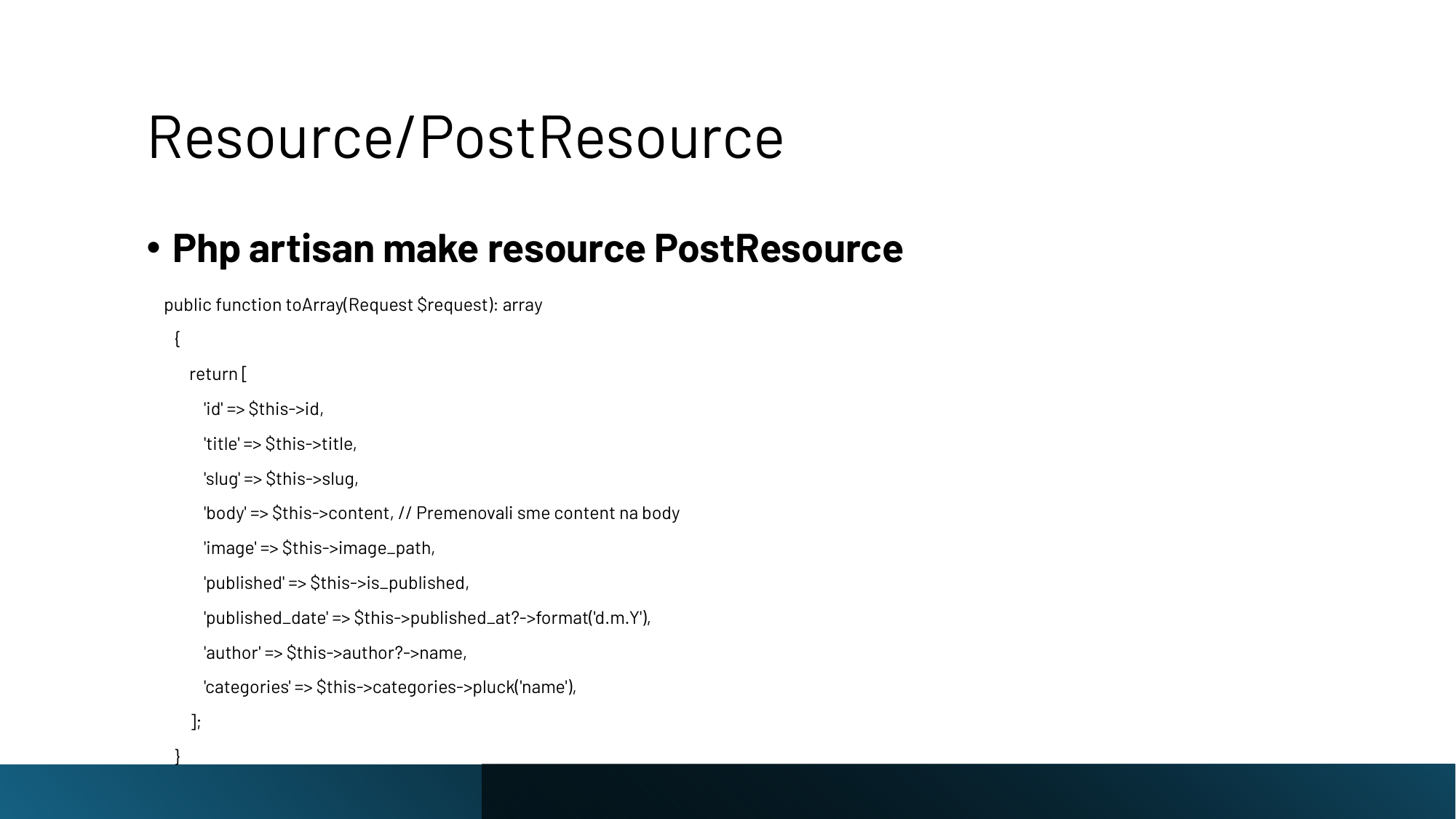

# Resource/PostResource
Php artisan make resource PostResource
 public function toArray(Request $request): array
    {
        return [
            'id' => $this->id,
            'title' => $this->title,
            'slug' => $this->slug,
            'body' => $this->content, // Premenovali sme content na body
            'image' => $this->image_path,
            'published' => $this->is_published,
            'published_date' => $this->published_at?->format('d.m.Y'),
            'author' => $this->author?->name,
            'categories' => $this->categories->pluck('name'),
        ];
    }